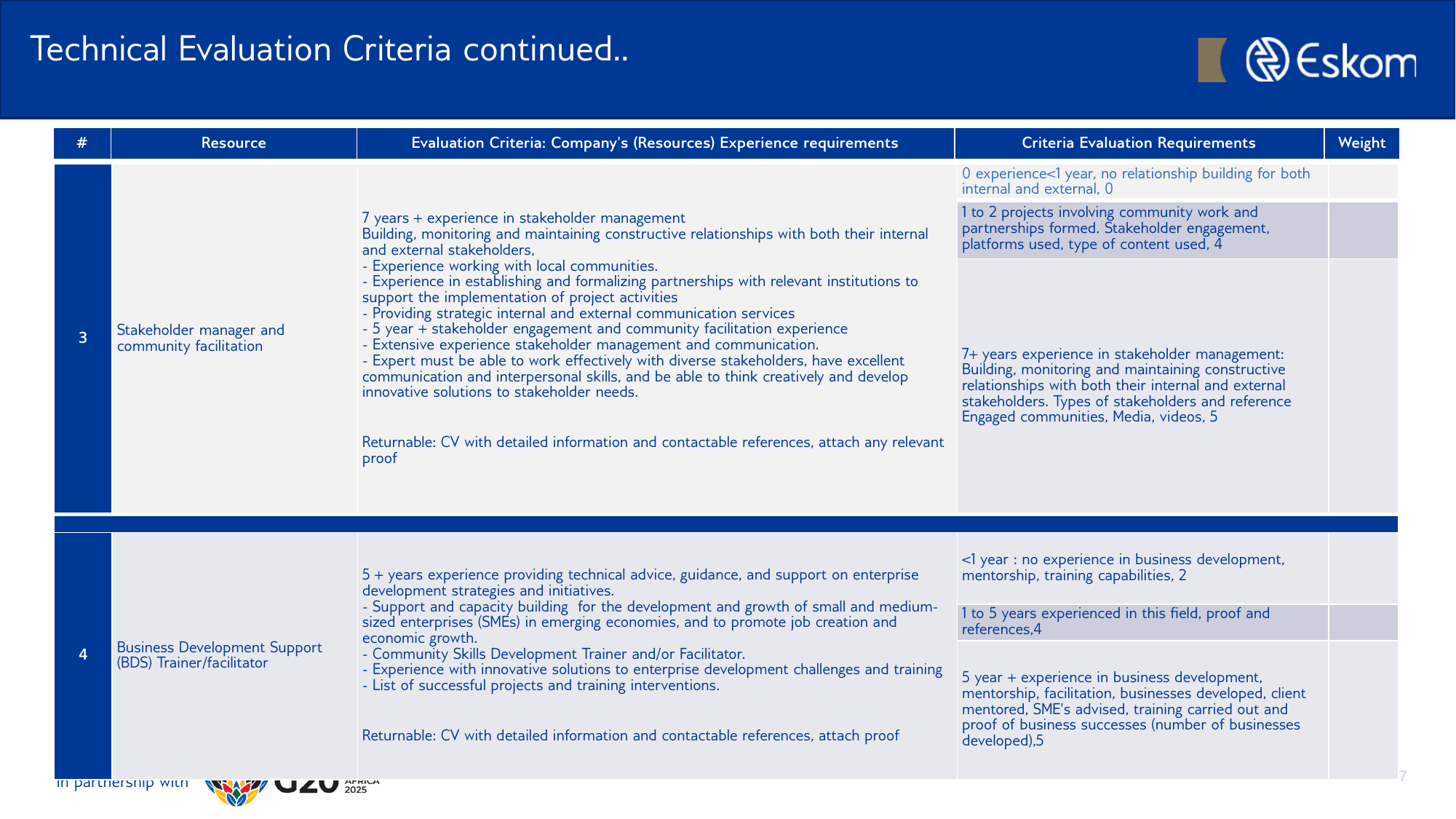

# Technical Evaluation Criteria continued..
| # | Resource | Evaluation Criteria: Company's (Resources) Experience requirements | Criteria Evaluation Requirements | Weight |
| --- | --- | --- | --- | --- |
| 3 | Stakeholder manager and community facilitation | 7 years + experience in stakeholder management Building, monitoring and maintaining constructive relationships with both their internal and external stakeholders, - Experience working with local communities. - Experience in establishing and formalizing partnerships with relevant institutions to support the implementation of project activities - Providing strategic internal and external communication services - 5 year + stakeholder engagement and community facilitation experience - Extensive experience stakeholder management and communication. - Expert must be able to work effectively with diverse stakeholders, have excellent communication and interpersonal skills, and be able to think creatively and develop innovative solutions to stakeholder needs.   Returnable: CV with detailed information and contactable references, attach any relevant proof | 0 experience<1 year, no relationship building for both internal and external, 0 |  |
| --- | --- | --- | --- | --- |
|  |  |  | 1 to 2 projects involving community work and partnerships formed. Stakeholder engagement, platforms used, type of content used, 4 |  |
|  |  |  | 7+ years experience in stakeholder management: Building, monitoring and maintaining constructive relationships with both their internal and external stakeholders. Types of stakeholders and reference Engaged communities, Media, videos, 5 |  |
|  |  |  |  |  |
| 4 | Business Development Support (BDS) Trainer/facilitator | 5 + years experience providing technical advice, guidance, and support on enterprise development strategies and initiatives. - Support and capacity building for the development and growth of small and medium-sized enterprises (SMEs) in emerging economies, and to promote job creation and economic growth. - Community Skills Development Trainer and/or Facilitator. - Experience with innovative solutions to enterprise development challenges and training - List of successful projects and training interventions.   Returnable: CV with detailed information and contactable references, attach proof | <1 year : no experience in business development, mentorship, training capabilities, 2 |  |
|  |  |  | 1 to 5 years experienced in this field, proof and references,4 |  |
|  |  |  | 5 year + experience in business development, mentorship, facilitation, businesses developed, client mentored, SME's advised, training carried out and proof of business successes (number of businesses developed),5 |  |

7